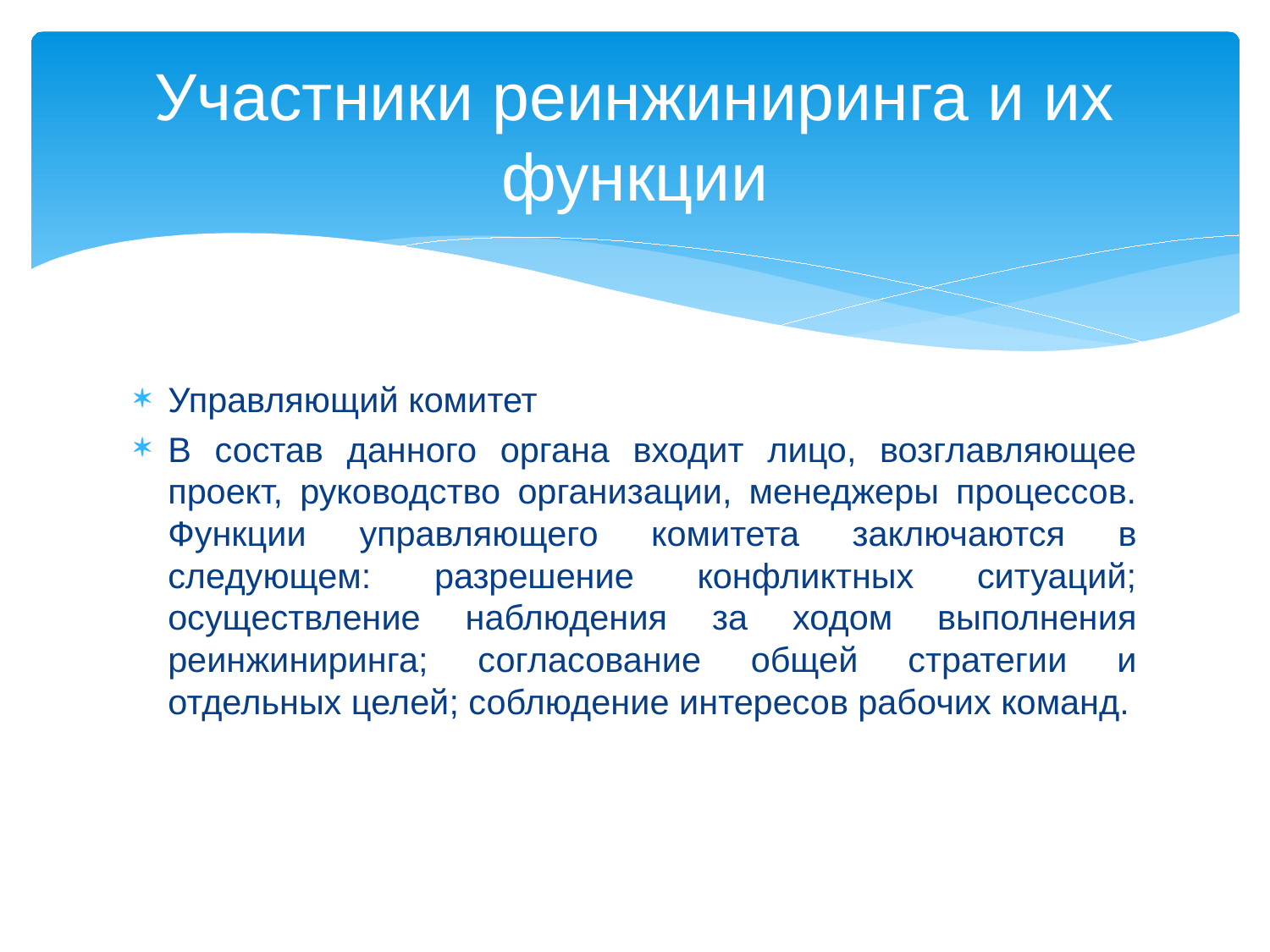

# Участники реинжиниринга и их функции
Управляющий комитет
В состав данного органа входит лицо, возглавляющее проект, руководство организации, менеджеры процессов. Функции управляющего комитета заключаются в следующем: разрешение конфликтных ситуаций; осуществление наблюдения за ходом выполнения реинжиниринга; согласование общей стратегии и отдельных целей; соблюдение интересов рабочих команд.